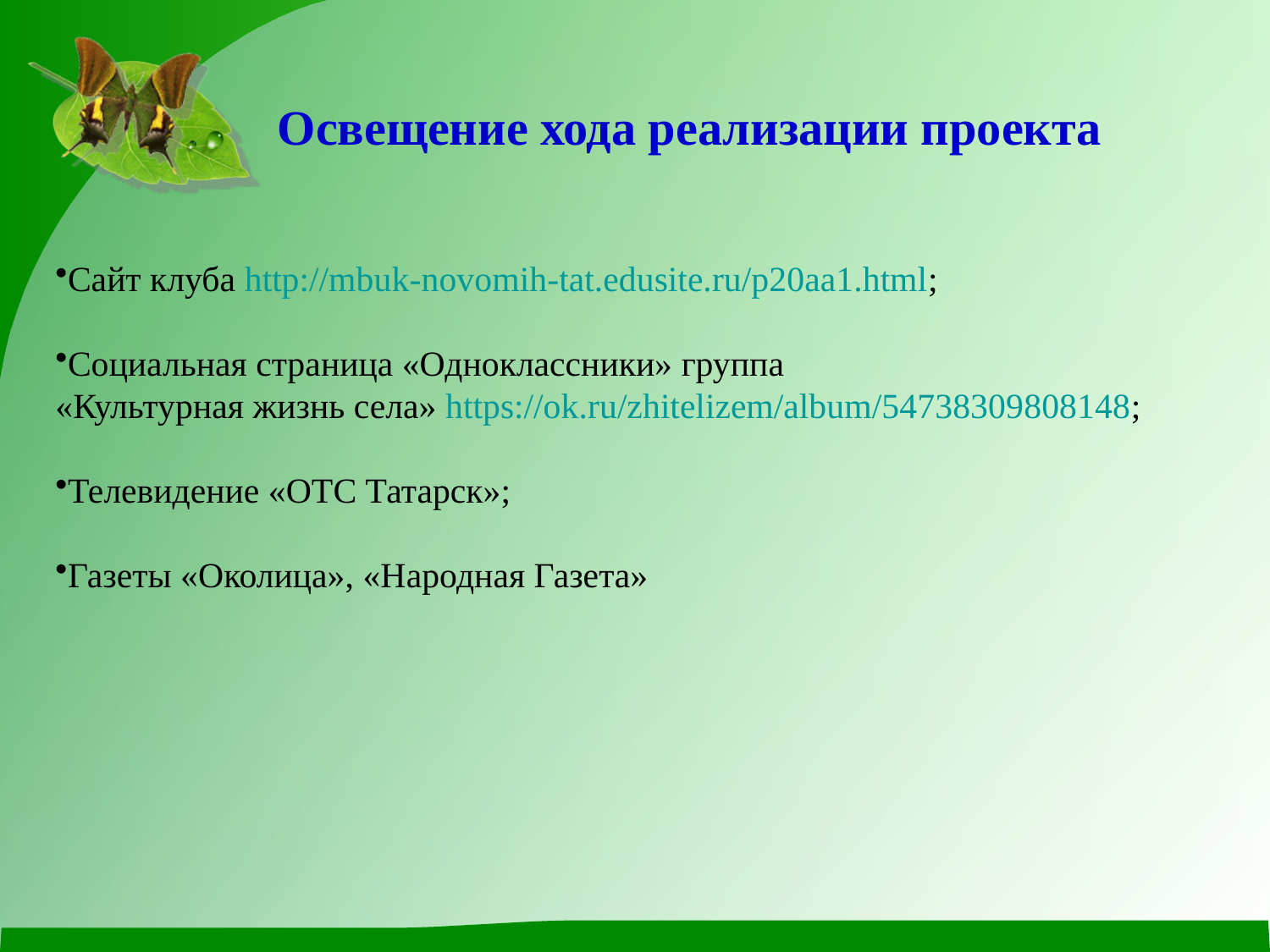

Освещение хода реализации проекта
Сайт клуба http://mbuk-novomih-tat.edusite.ru/p20aa1.html;

Социальная страница «Одноклассники» группа
«Культурная жизнь села» https://ok.ru/zhitelizem/album/54738309808148;

Телевидение «ОТС Татарск»;

Газеты «Околица», «Народная Газета»